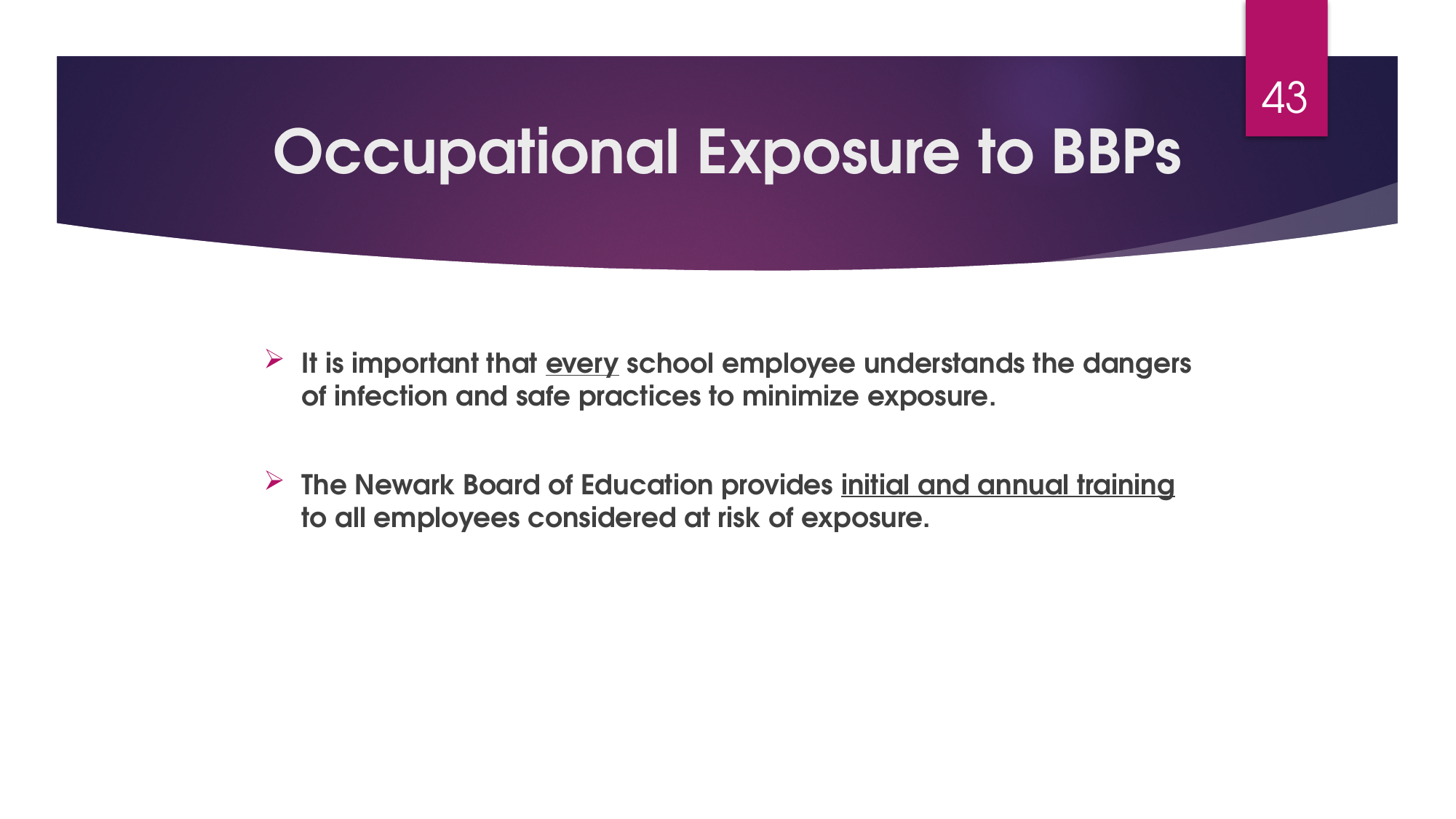

43
# Occupational Exposure to BBPs
It is important that every school employee understands the dangers of infection and safe practices to minimize exposure.

The Newark Board of Education provides initial and annual training to all employees considered at risk of exposure.